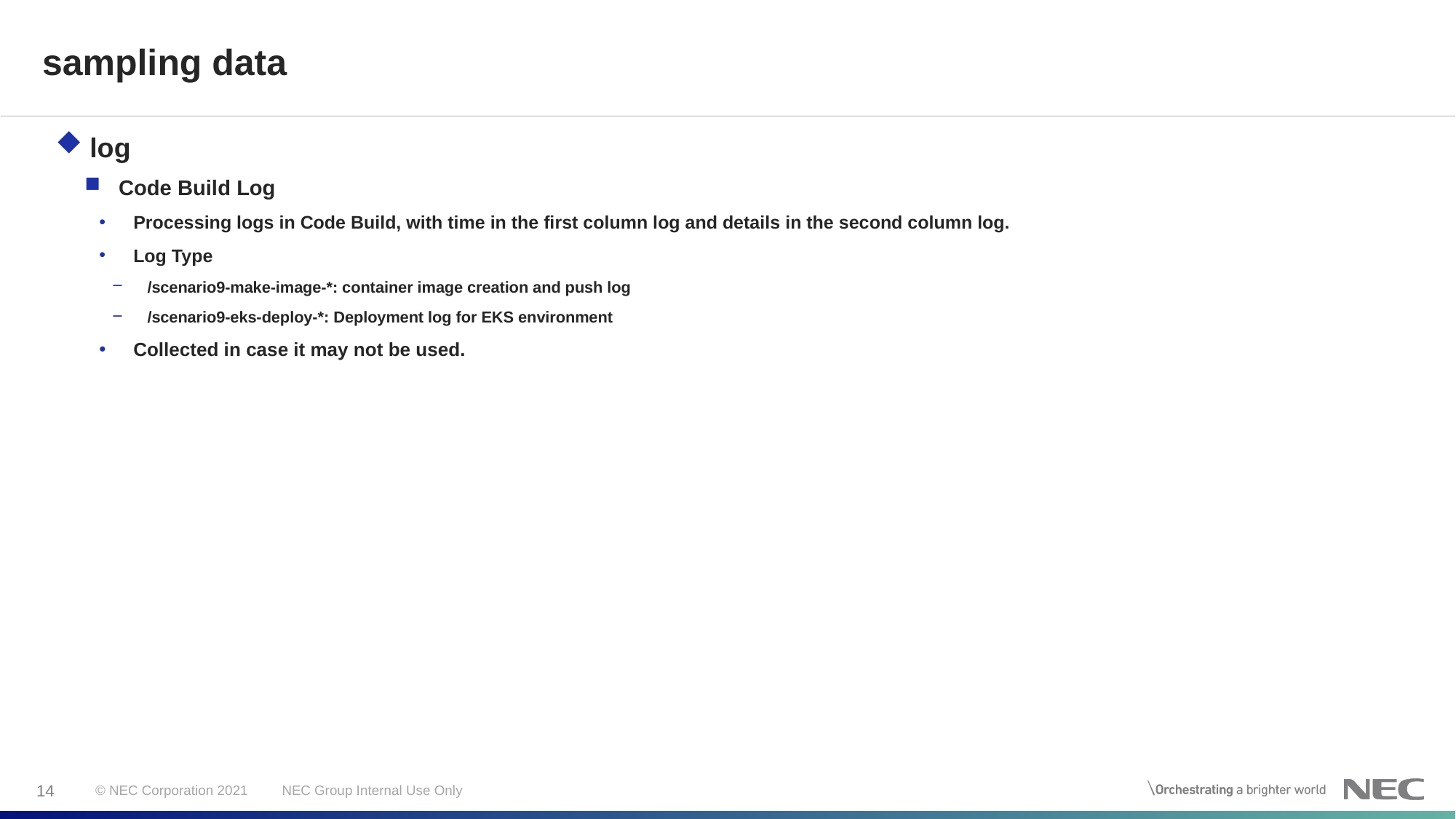

# sampling data
log
Code Build Log
Processing logs in Code Build, with time in the first column log and details in the second column log.
Log Type
/scenario9-make-image-*: container image creation and push log
/scenario9-eks-deploy-*: Deployment log for EKS environment
Collected in case it may not be used.